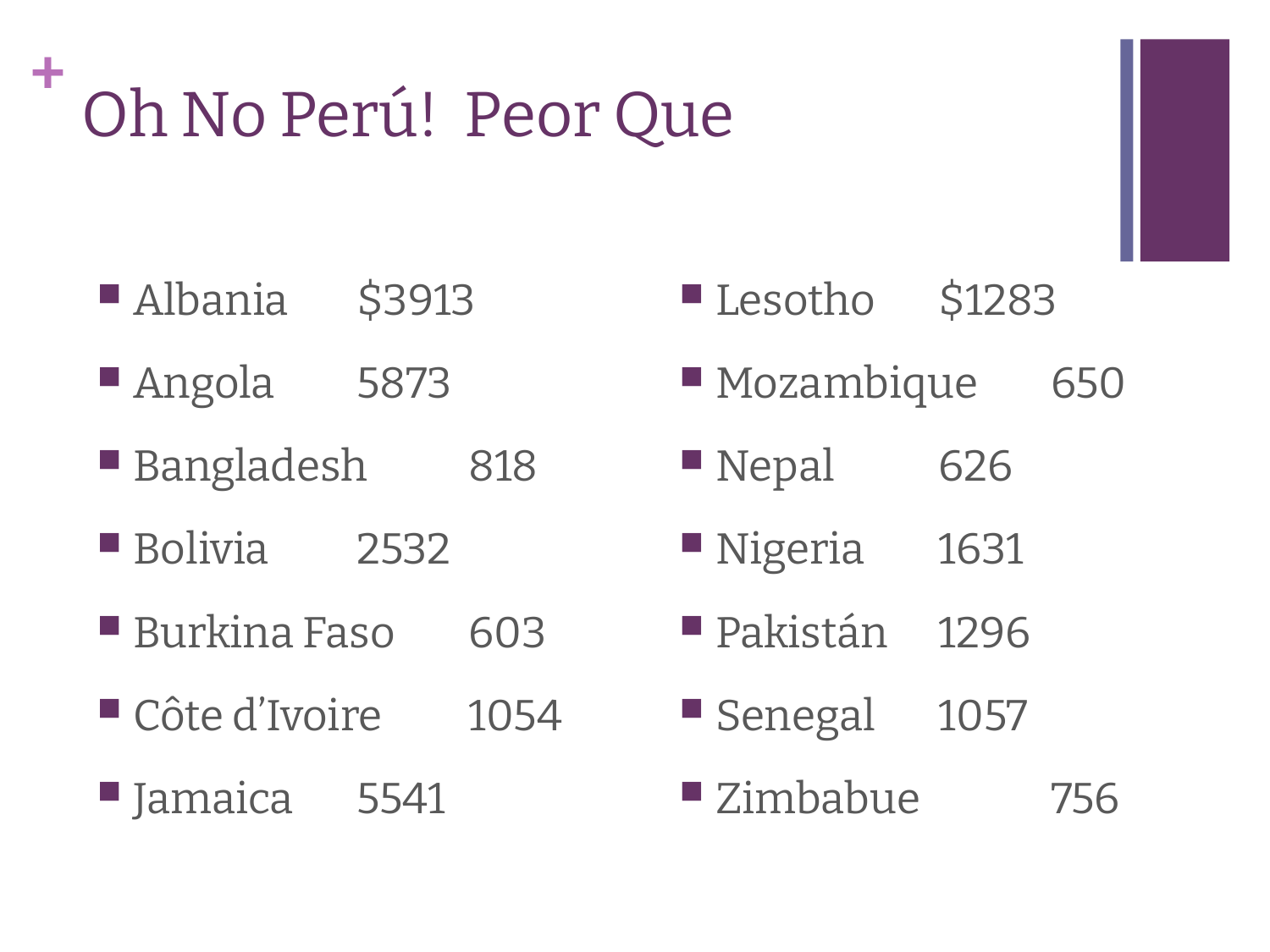

# Oh No Perú!  Peor Que
Albania		$3913
Angola		5873
Bangladesh		818
Bolivia		2532
Burkina Faso	603
Côte d’Ivoire	1054
Jamaica		5541
Lesotho		$1283
Mozambique   	650
Nepal		626
Nigeria   		1631
Pakistán  		1296
Senegal		1057
Zimbabue   		756